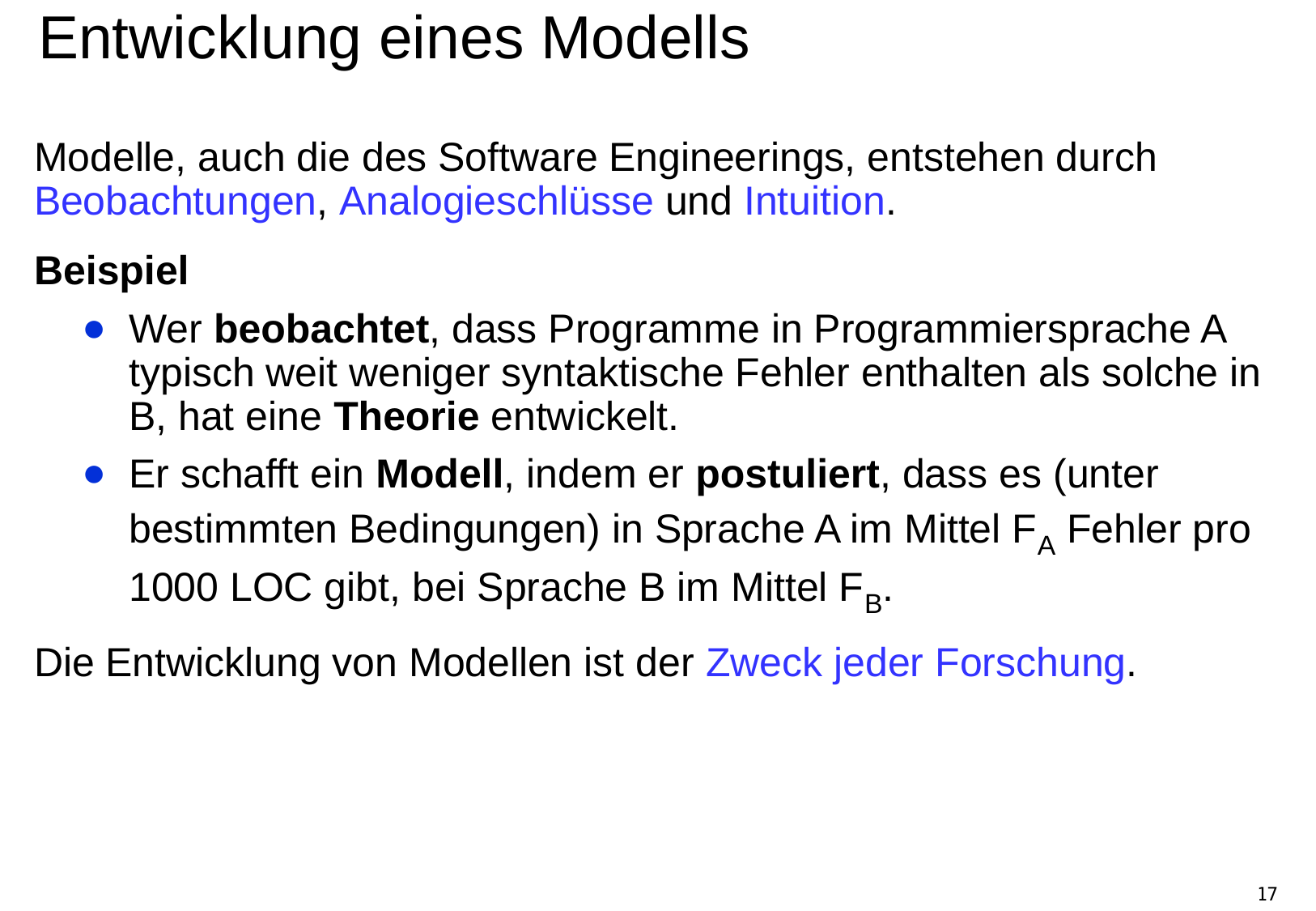

# Entwicklung eines Modells
Modelle, auch die des Software Engineerings, entstehen durch Beobachtungen, Analogieschlüsse und Intuition.
Beispiel
Wer beobachtet, dass Programme in Programmiersprache A typisch weit weniger syntaktische Fehler enthalten als solche in B, hat eine Theorie entwickelt.
Er schafft ein Modell, indem er postuliert, dass es (unter bestimmten Bedingungen) in Sprache A im Mittel FA Fehler pro 1000 LOC gibt, bei Sprache B im Mittel FB.
Die Entwicklung von Modellen ist der Zweck jeder Forschung.

17